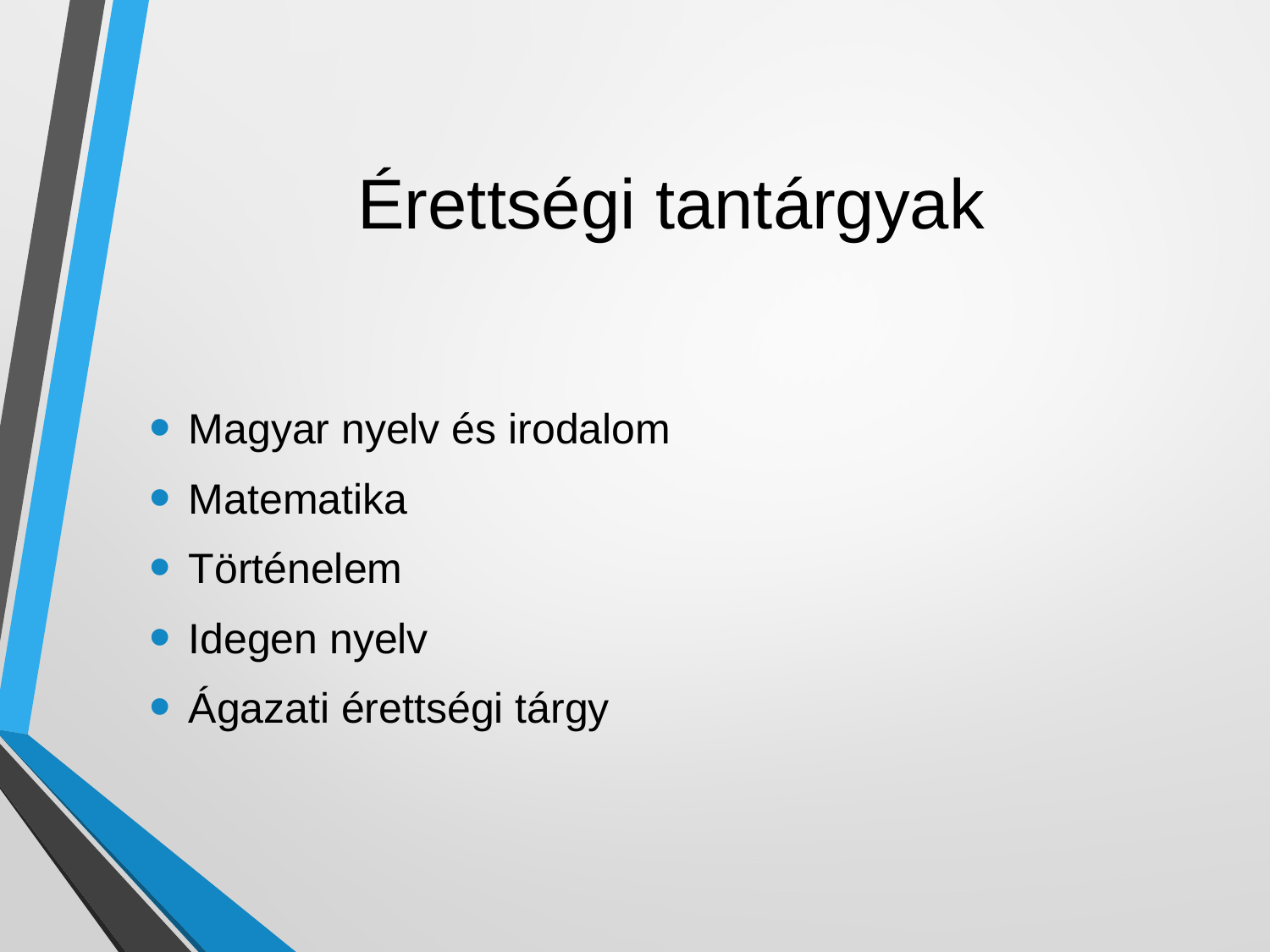

# Érettségi tantárgyak
Magyar nyelv és irodalom
Matematika
Történelem
Idegen nyelv
Ágazati érettségi tárgy